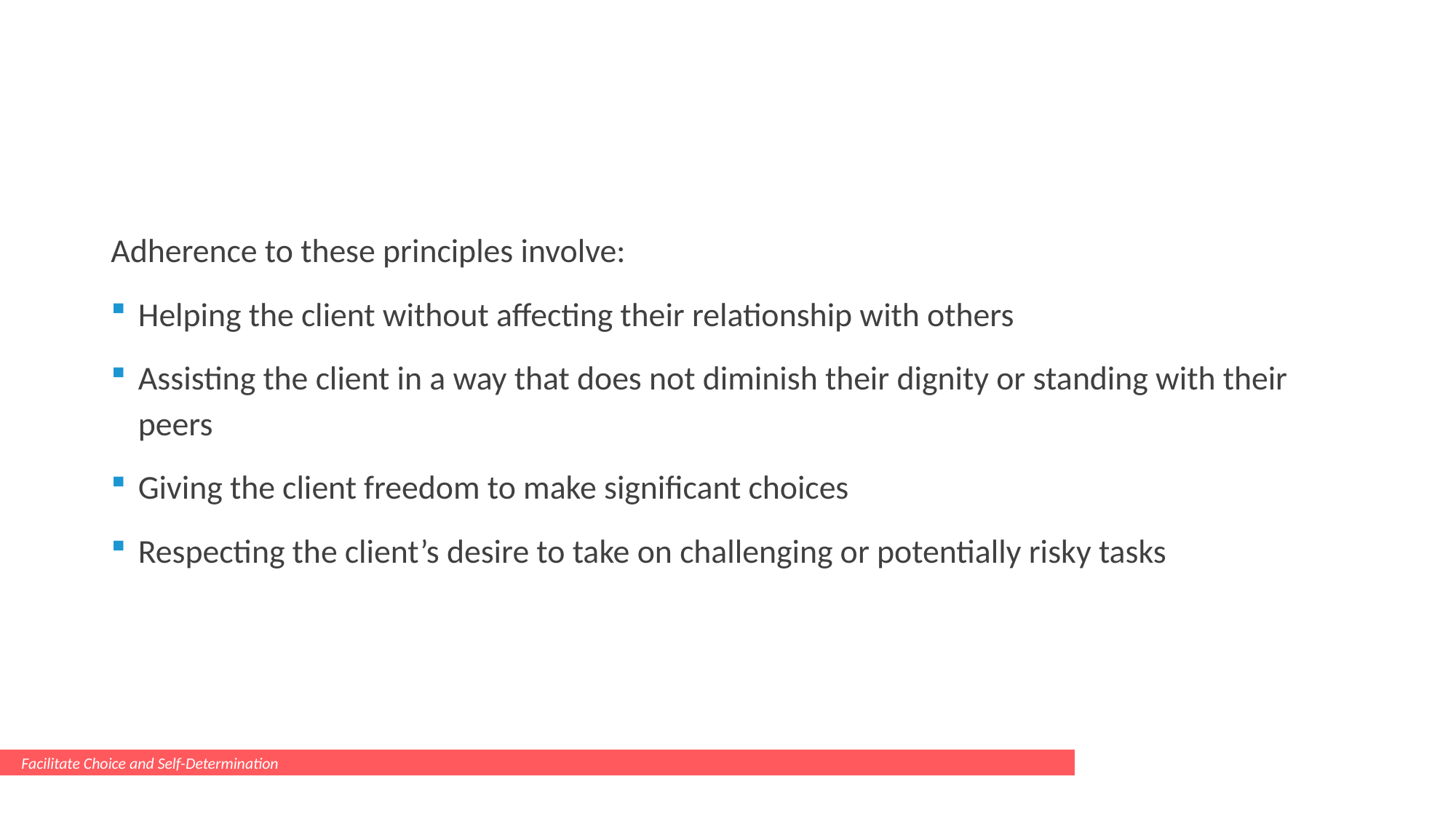

#
Adherence to these principles involve:
Helping the client without affecting their relationship with others
Assisting the client in a way that does not diminish their dignity or standing with their peers
Giving the client freedom to make significant choices
Respecting the client’s desire to take on challenging or potentially risky tasks
Facilitate Choice and Self-Determination